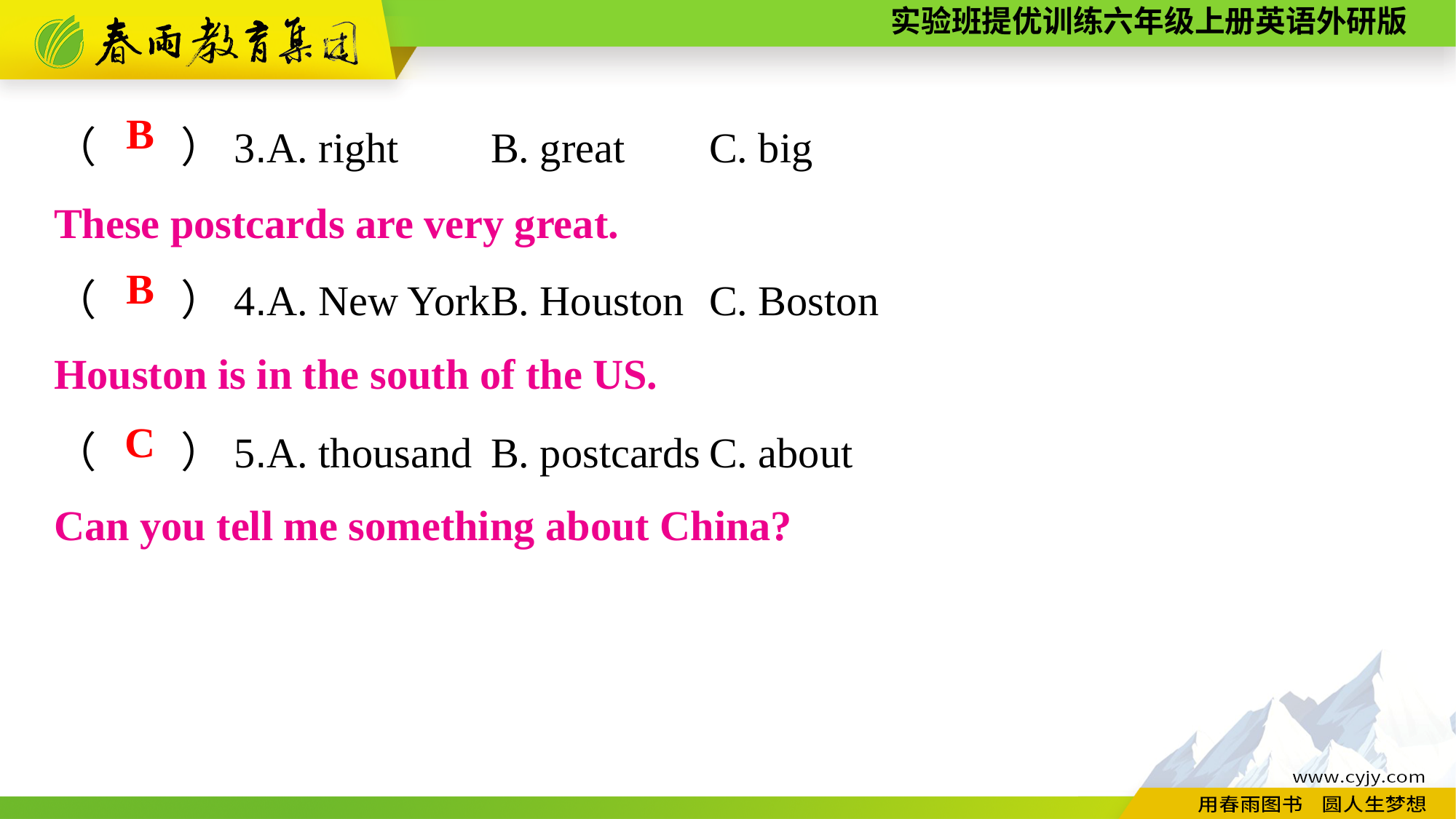

（　　）3.A. right	B. great	C. big

（　　）4.A. New York	B. Houston	C. Boston

（　　）5.A. thousand	B. postcards	C. about
B
These postcards are very great.
B
Houston is in the south of the US.
C
Can you tell me something about China?